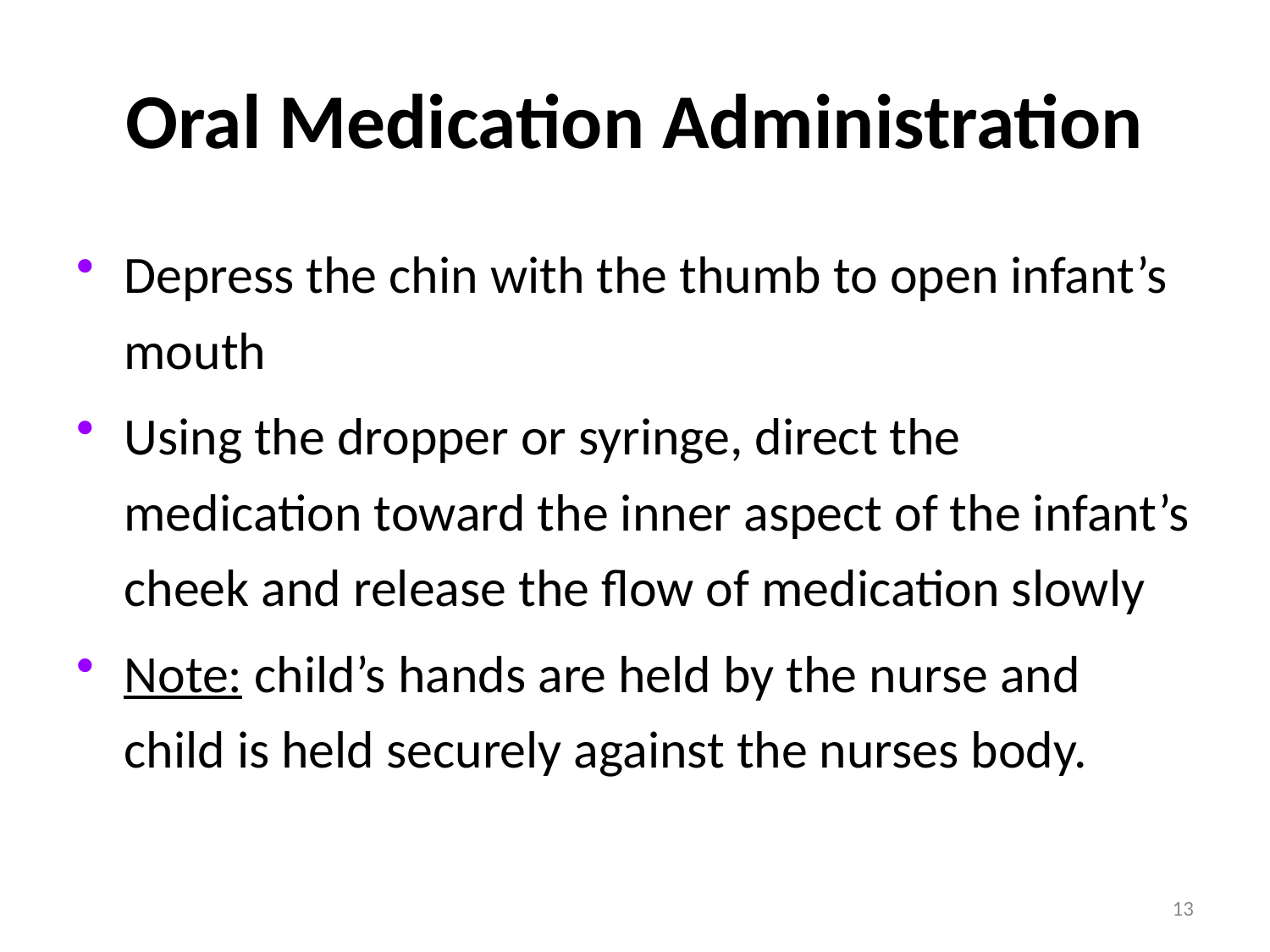

# Oral Medication Administration
Depress the chin with the thumb to open infant’s mouth
Using the dropper or syringe, direct the medication toward the inner aspect of the infant’s cheek and release the flow of medication slowly
Note: child’s hands are held by the nurse and child is held securely against the nurses body.

13